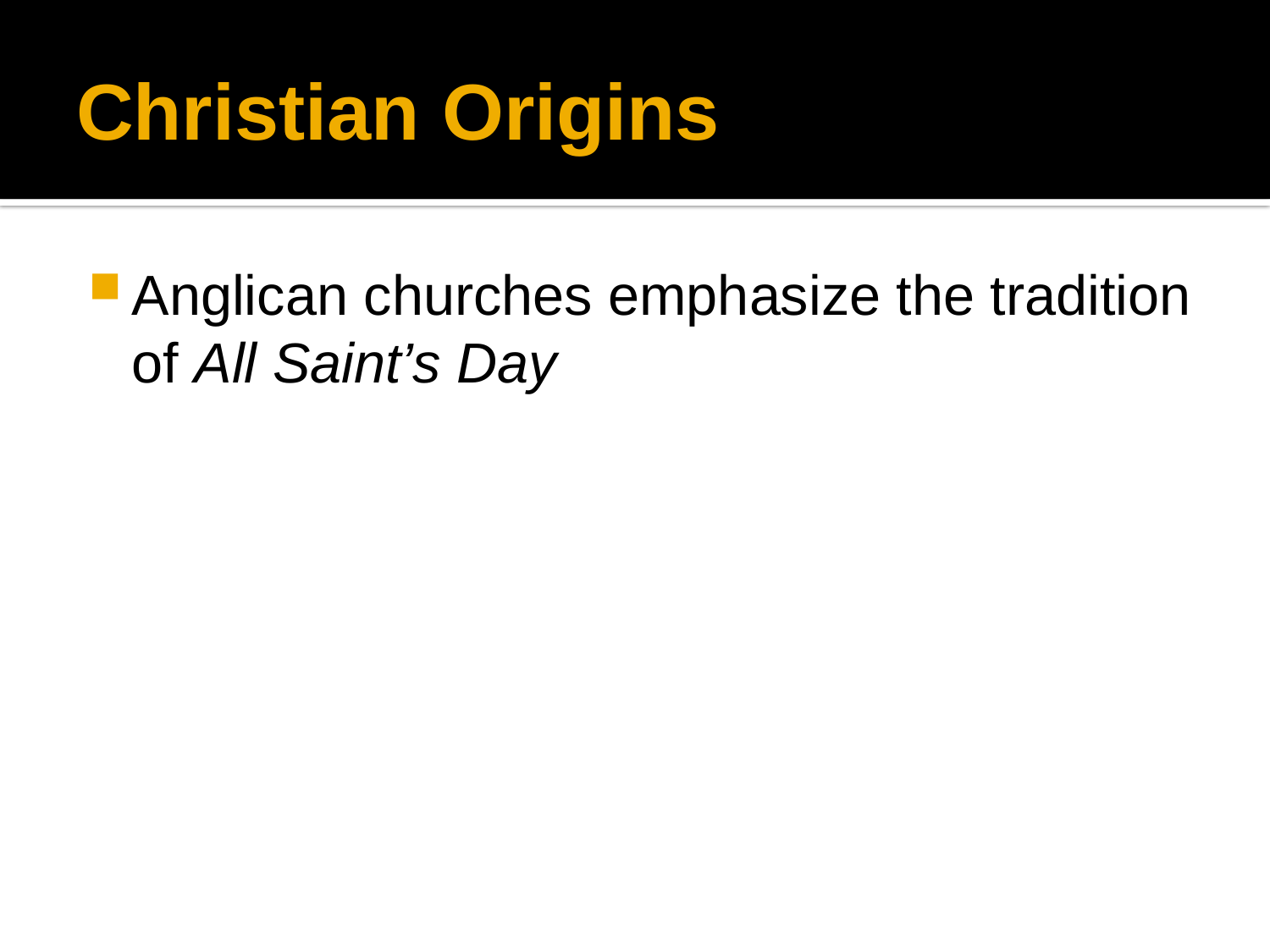

# Christian Origins
Anglican churches emphasize the tradition of All Saint’s Day